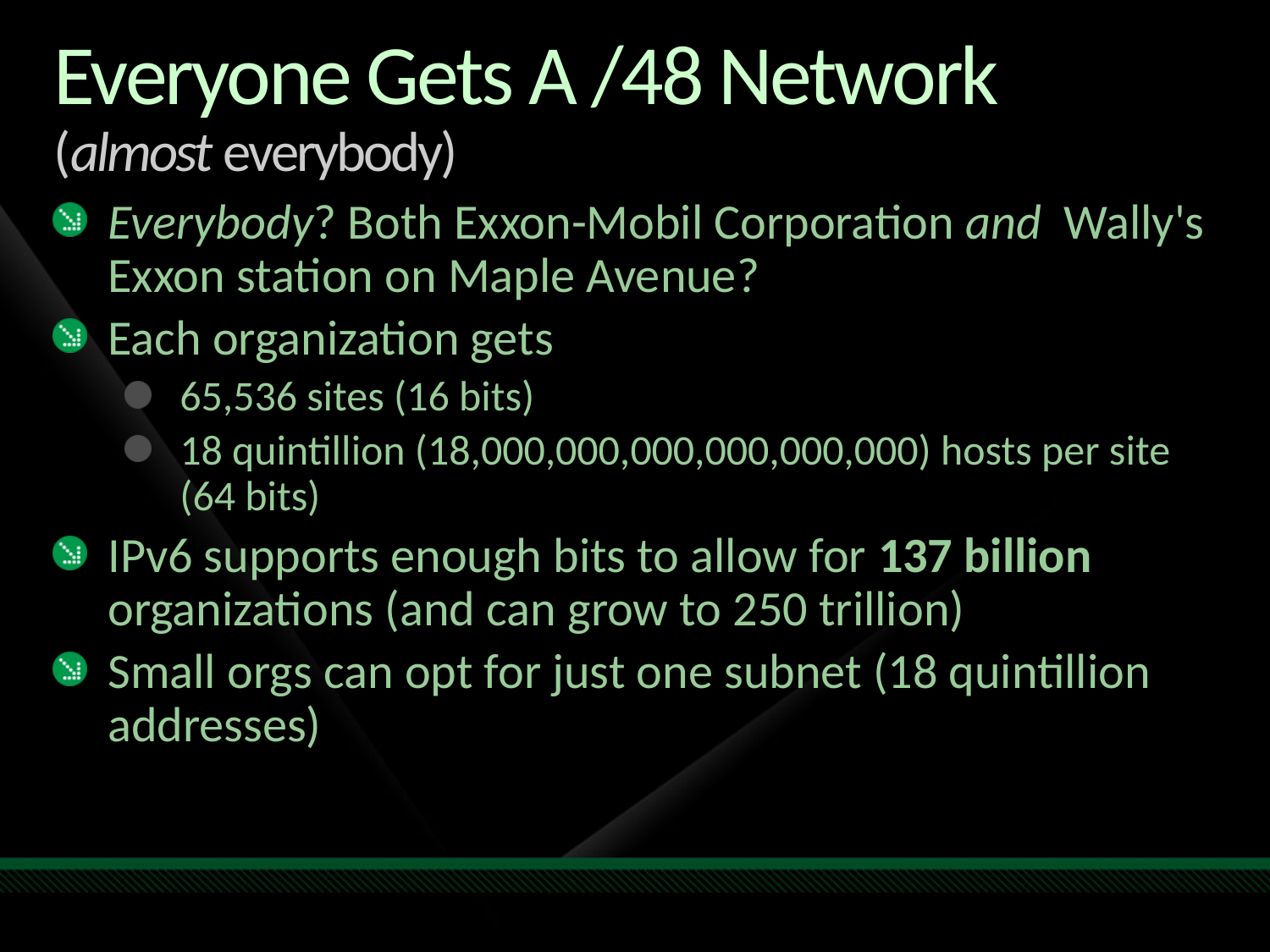

# Everyone Gets A /48 Network (almost everybody)
Everybody? Both Exxon-Mobil Corporation and  Wally's Exxon station on Maple Avenue?
Each organization gets
65,536 sites (16 bits)
18 quintillion (18,000,000,000,000,000,000) hosts per site (64 bits)
IPv6 supports enough bits to allow for 137 billion organizations (and can grow to 250 trillion)
Small orgs can opt for just one subnet (18 quintillion addresses)